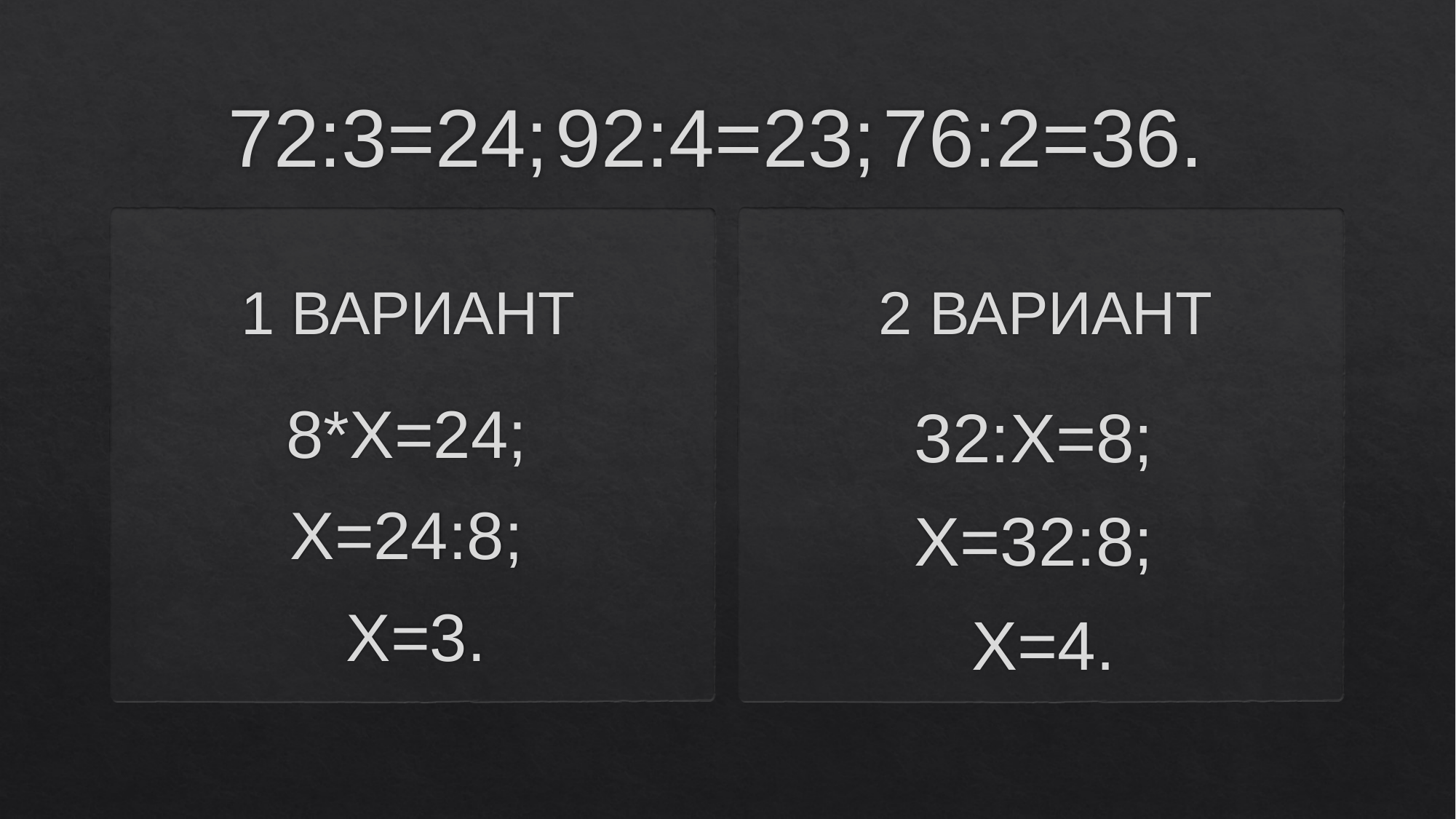

# 72:3=24;	92:4=23;	76:2=36.
1 ВАРИАНТ
2 ВАРИАНТ

8*Х=24;
Х=24:8;
Х=3.

32:Х=8;
Х=32:8;
Х=4.